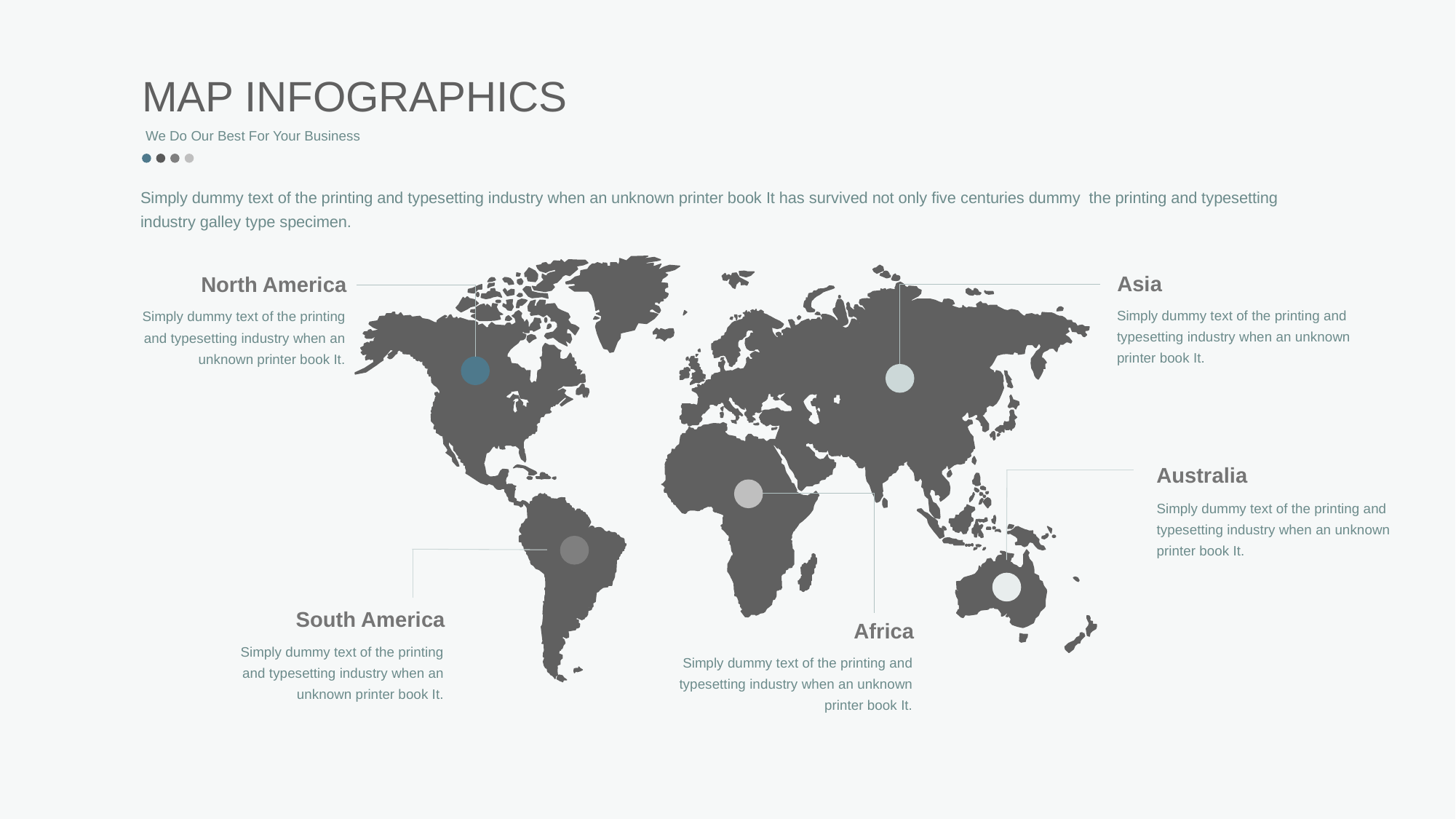

MAP INFOGRAPHICS
We Do Our Best For Your Business

Simply dummy text of the printing and typesetting industry when an unknown printer book It has survived not only five centuries dummy  the printing and typesetting industry galley type specimen.

Asia
North America
Simply dummy text of the printing and typesetting industry when an unknown printer book It.
Simply dummy text of the printing and typesetting industry when an unknown printer book It.

Australia

Simply dummy text of the printing and typesetting industry when an unknown printer book It.

South America
Africa
Simply dummy text of the printing and typesetting industry when an unknown printer book It.
Simply dummy text of the printing and typesetting industry when an unknown printer book It.